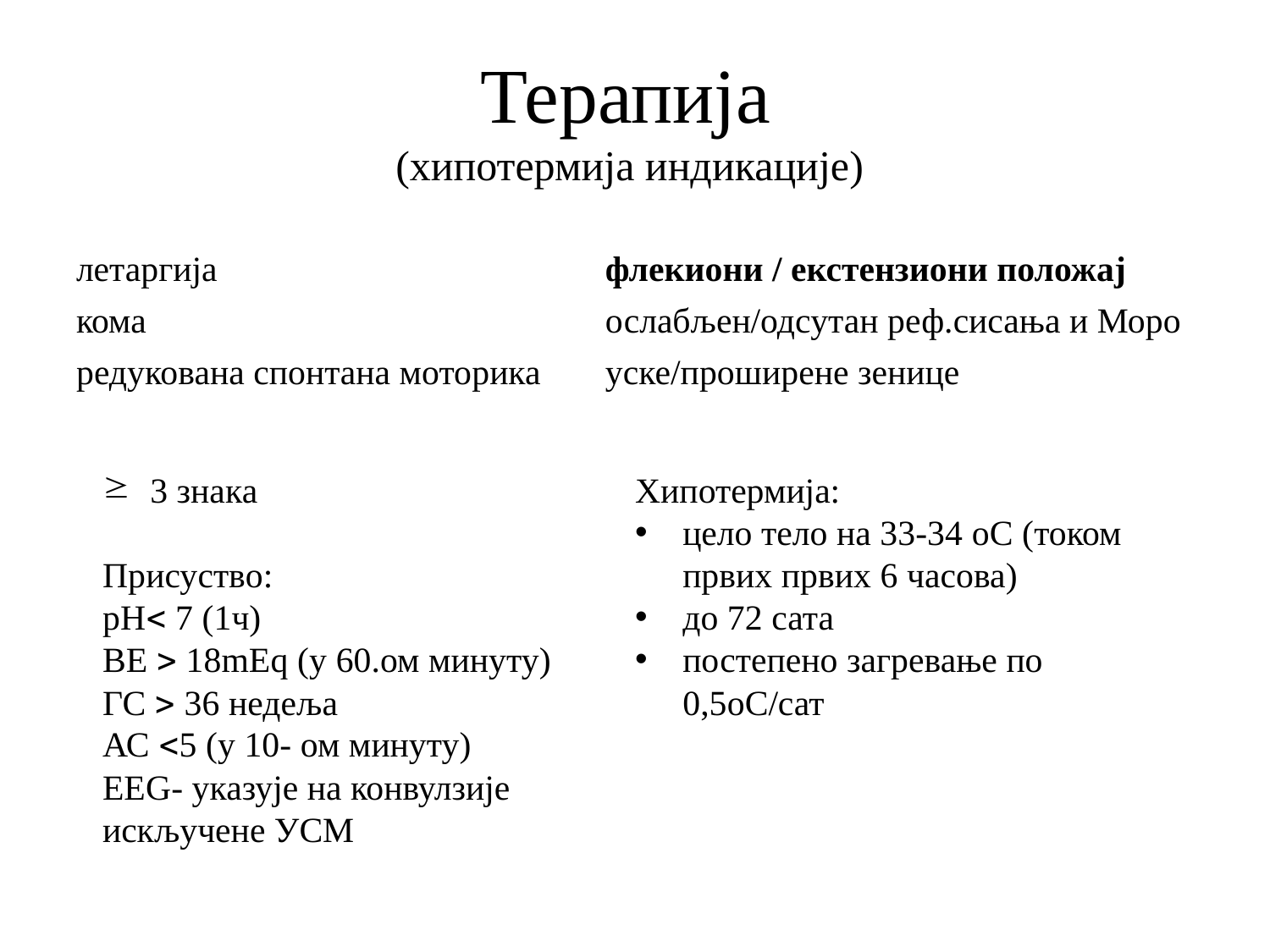

# Терапија (хипотермија индикације)
| летаргија | флекиони / екстензиони положај |
| --- | --- |
| кома | ослабљен/одсутан реф.сисања и Моро |
| редукована спонтана моторика | уске/проширене зенице |
3 знака

Присуство:
pH< 7 (1ч)
BE > 18mEq (у 60.ом минуту)
ГС > 36 недеља
АС <5 (у 10- ом минуту)
EEG- указује на конвулзије
искључене УСМ
Хипотермија:
цело тело на 33-34 oC (током првих првих 6 часова)
до 72 сата
постепено загревање по 0,5oC/сат